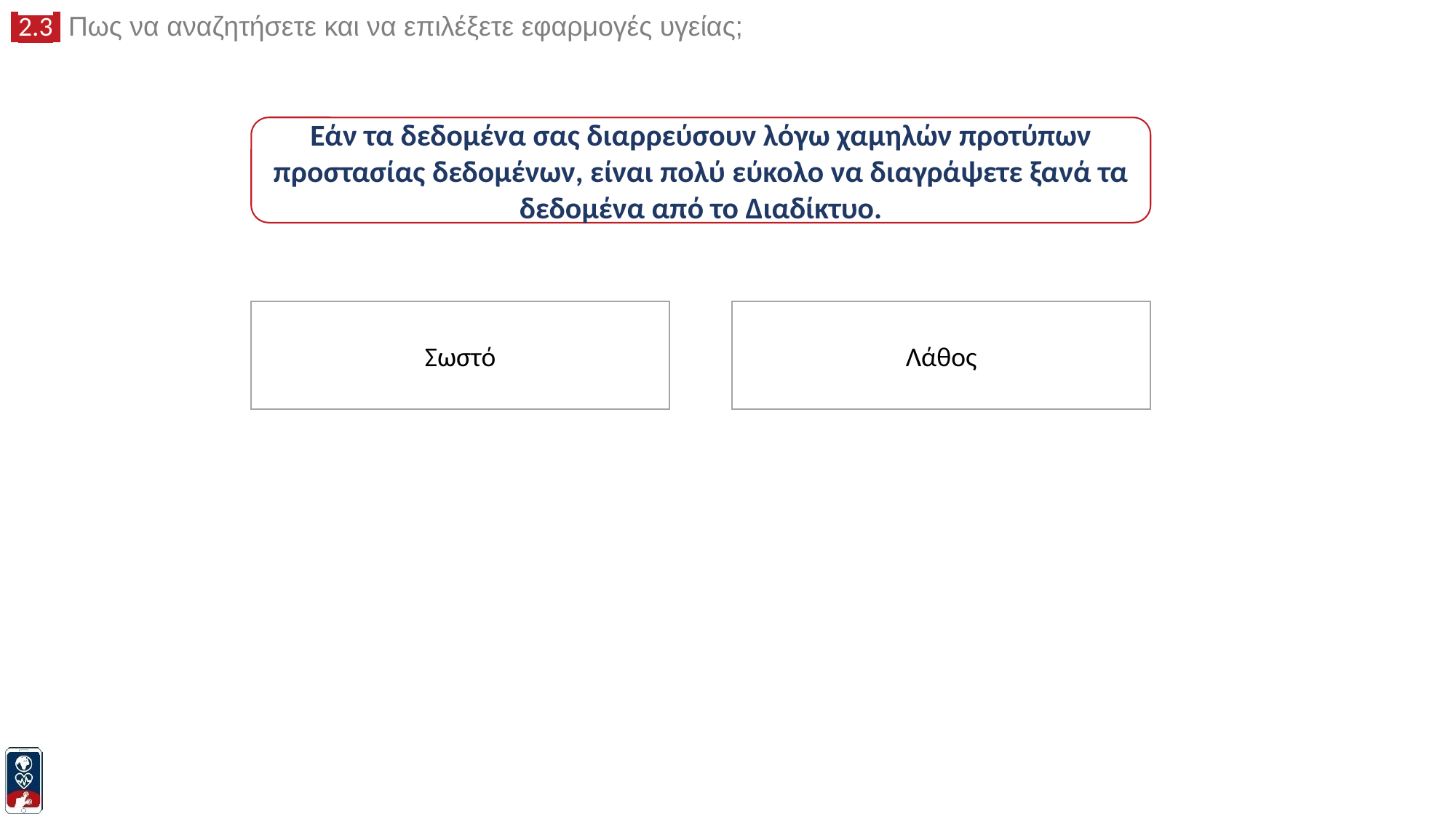

Εάν τα δεδομένα σας διαρρεύσουν λόγω χαμηλών προτύπων προστασίας δεδομένων, είναι πολύ εύκολο να διαγράψετε ξανά τα δεδομένα από το Διαδίκτυο.
Σωστό
Λάθος